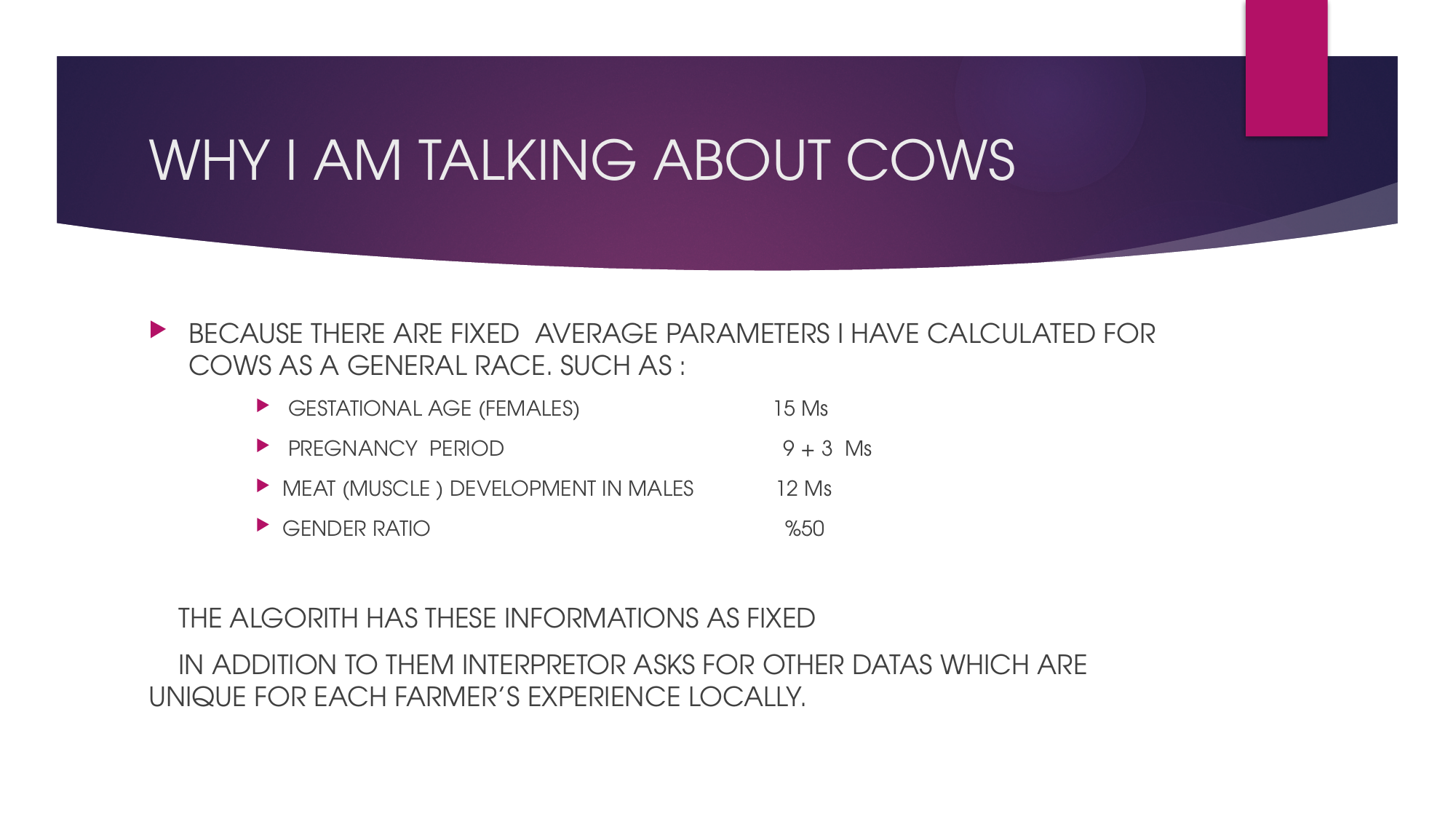

# WHY I AM TALKING ABOUT COWS
BECAUSE THERE ARE FIXED  AVERAGE PARAMETERS I HAVE CALCULATED FOR COWS AS A GENERAL RACE. SUCH AS :
 GESTATIONAL AGE (FEMALES)                                 15 Ms
 PREGNANCY  PERIOD                                                9 + 3  Ms
MEAT (MUSCLE ) DEVELOPMENT IN MALES              12 Ms
GENDER RATIO                                                             %50

    THE ALGORITH HAS THESE INFORMATIONS AS FIXED
    IN ADDITION TO THEM INTERPRETOR ASKS FOR OTHER DATAS WHICH ARE       UNIQUE FOR EACH FARMER’S EXPERIENCE LOCALLY.